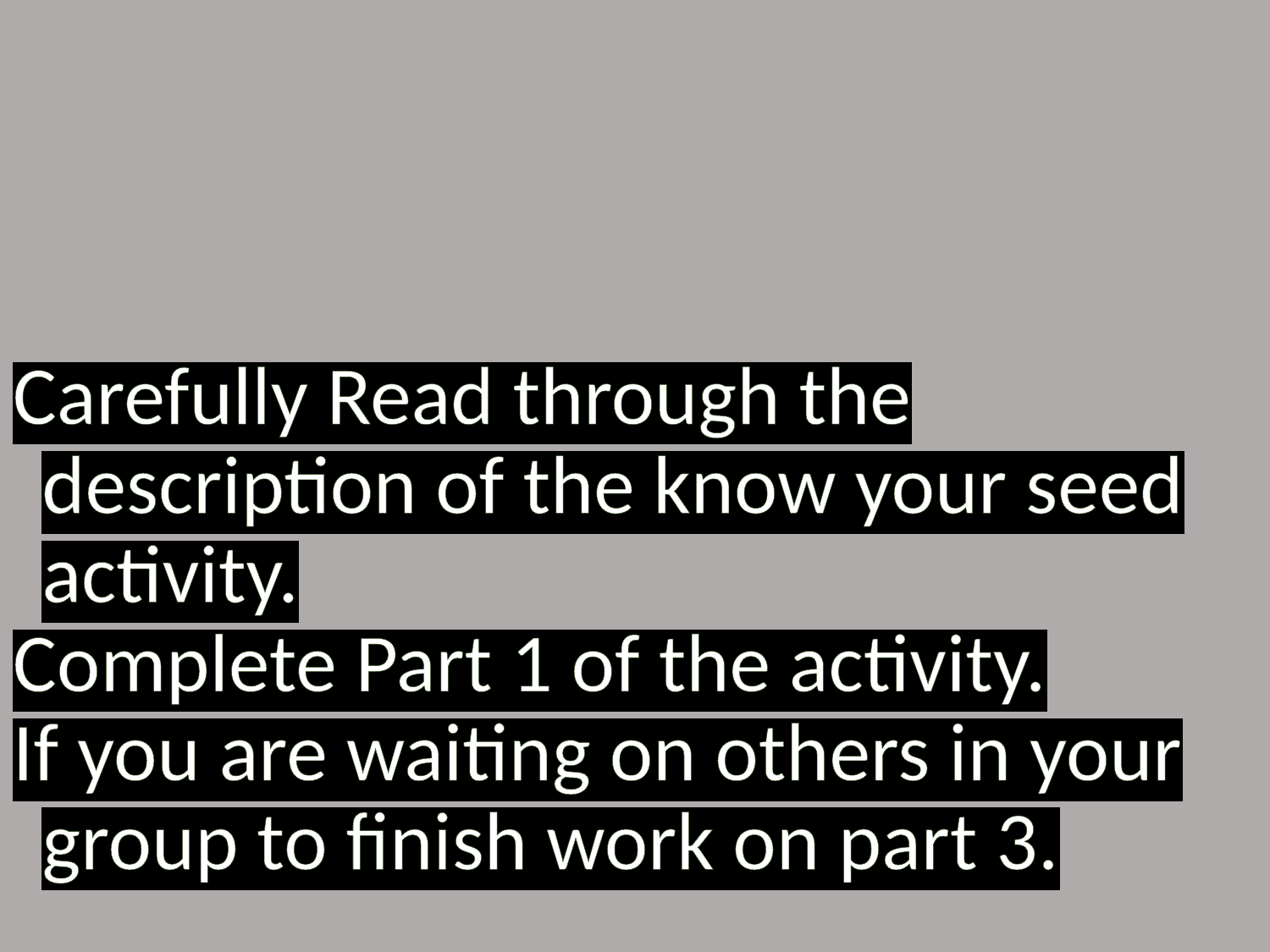

Carefully Read through the description of the know your seed activity.
Complete Part 1 of the activity.
If you are waiting on others in your group to finish work on part 3.